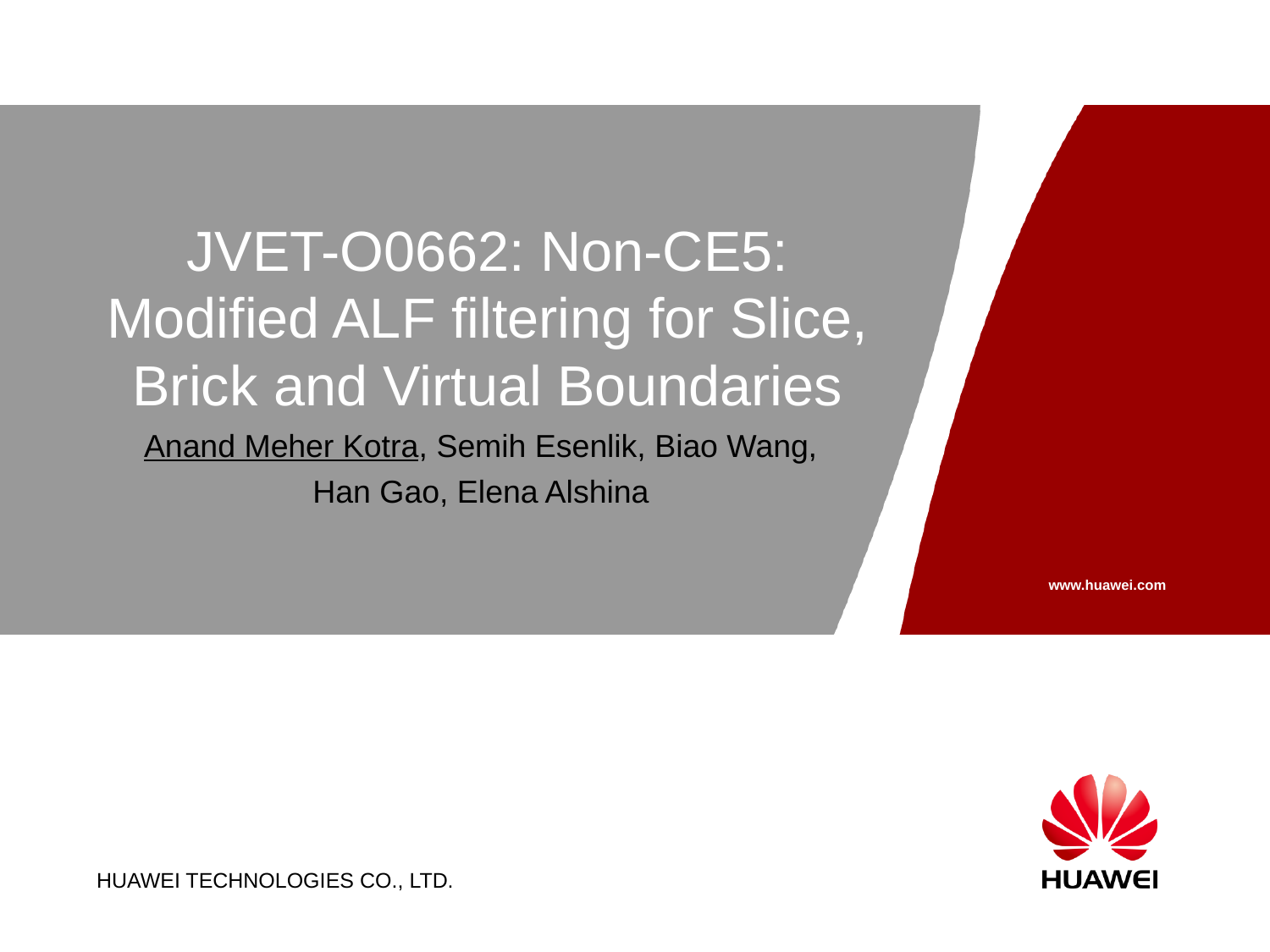

# JVET-O0662: Non-CE5: Modified ALF filtering for Slice, Brick and Virtual Boundaries
Anand Meher Kotra, Semih Esenlik, Biao Wang, Han Gao, Elena Alshina